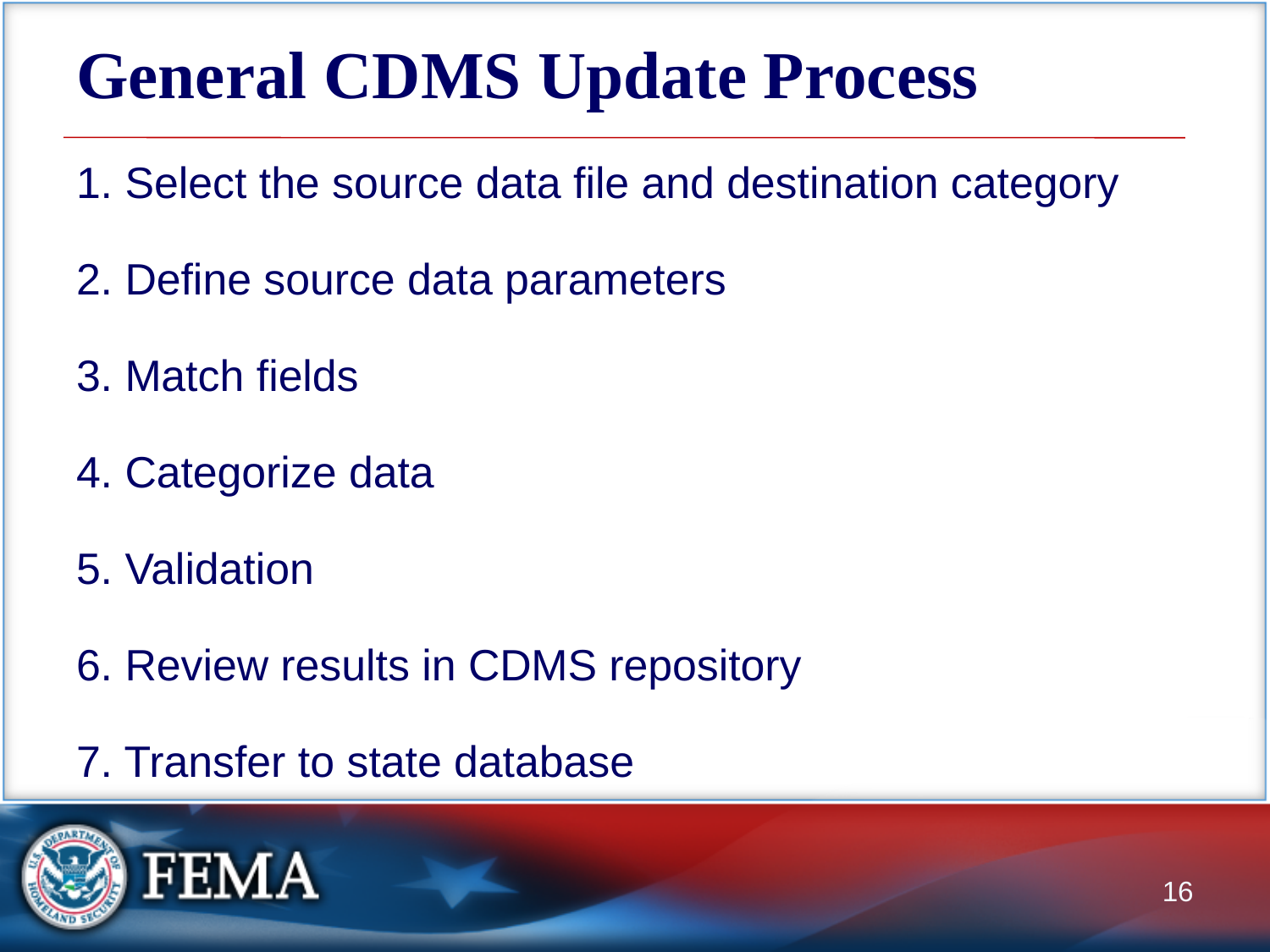

# General CDMS Update Process
1. Select the source data file and destination category
2. Define source data parameters
3. Match fields
4. Categorize data
5. Validation
6. Review results in CDMS repository
7. Transfer to state database
16